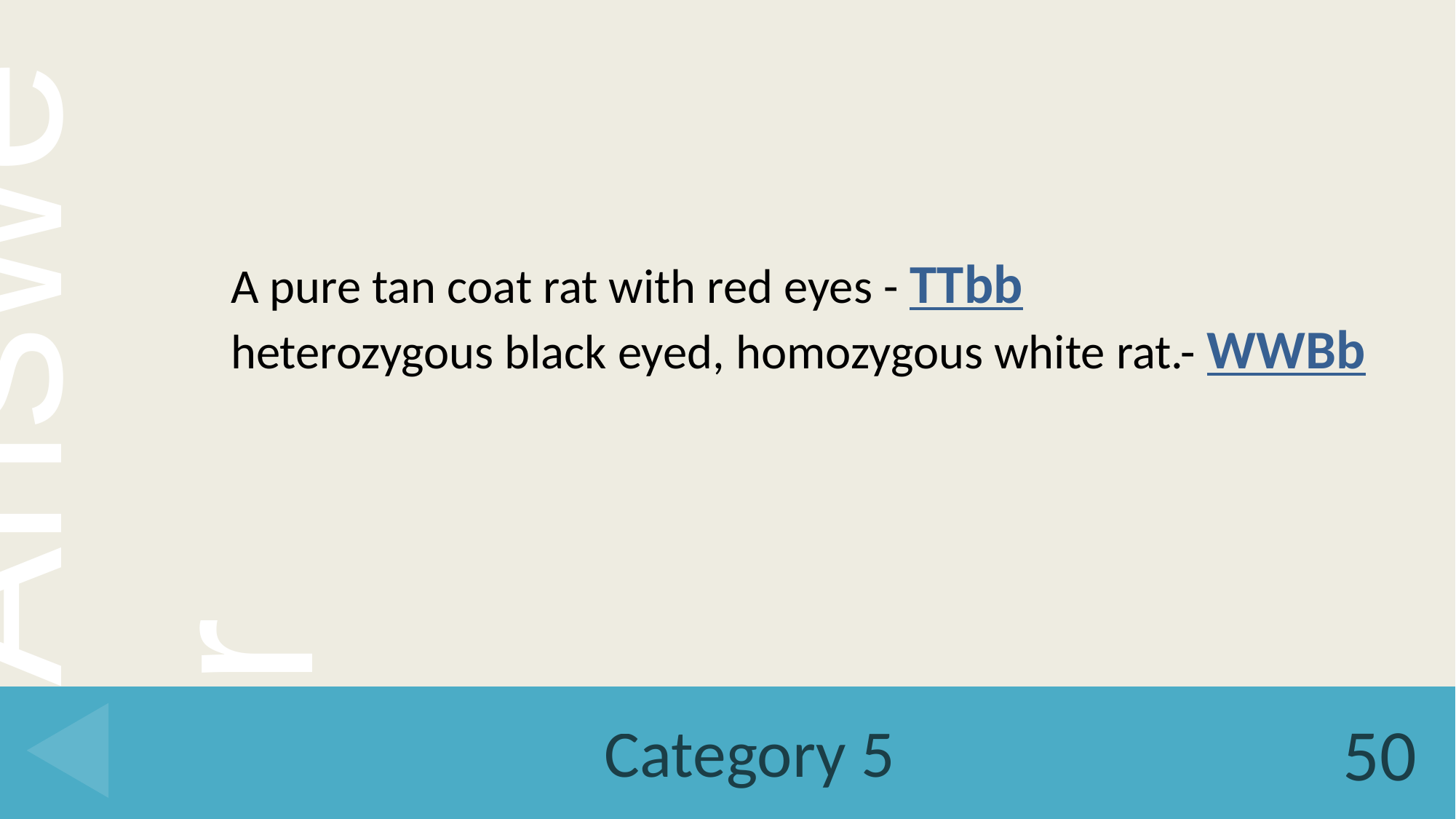

A pure tan coat rat with red eyes - TTbb
heterozygous black eyed, homozygous white rat.- WWBb

# Category 5
50